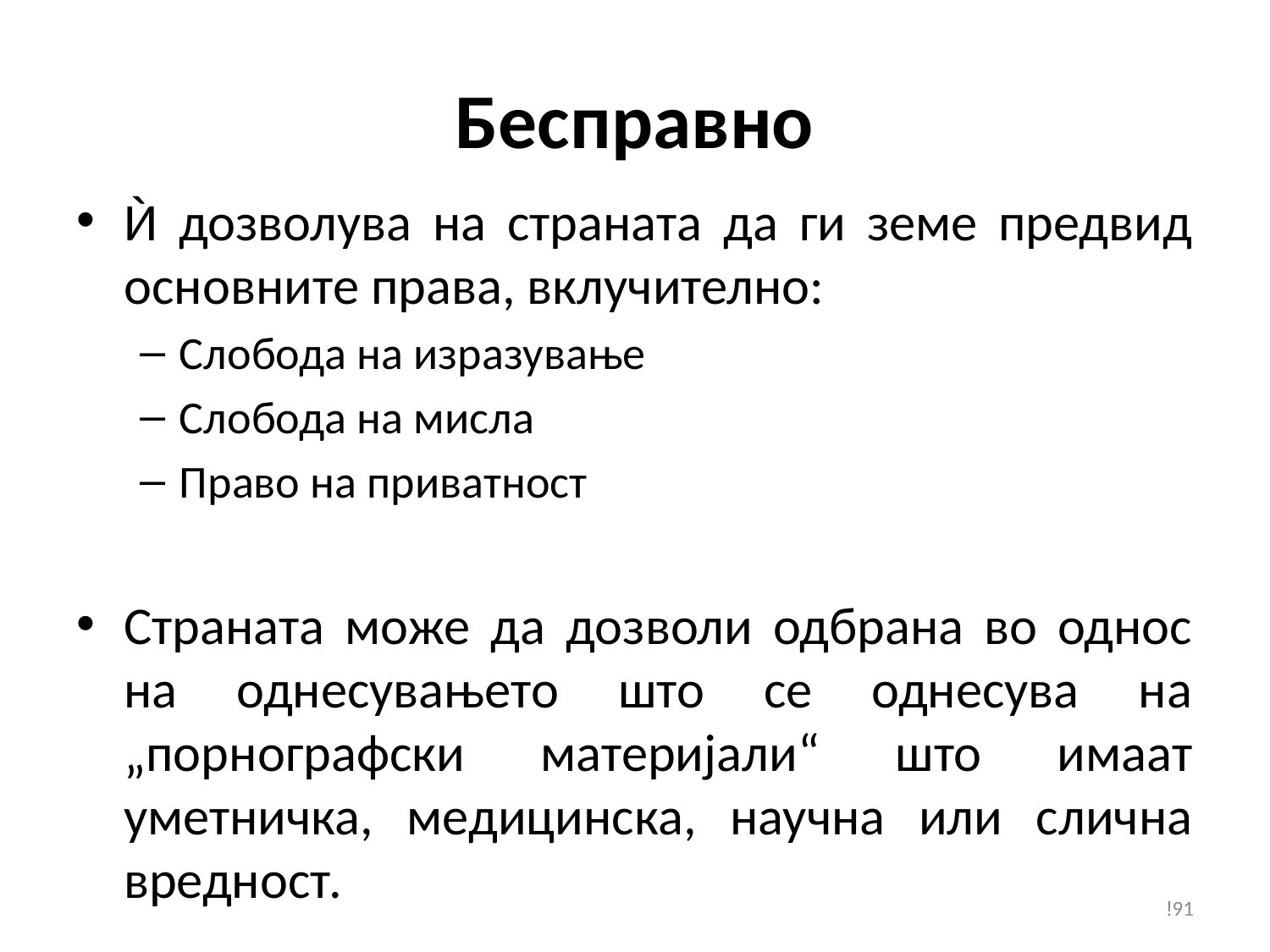

# Бесправно
Ѝ дозволува на страната да ги земе предвид основните права, вклучително:
Слобода на изразување
Слобода на мисла
Право на приватност

Страната може да дозволи одбрана во однос на однесувањето што се однесува на „порнографски материјали“ што имаат уметничка, медицинска, научна или слична вредност.

!91